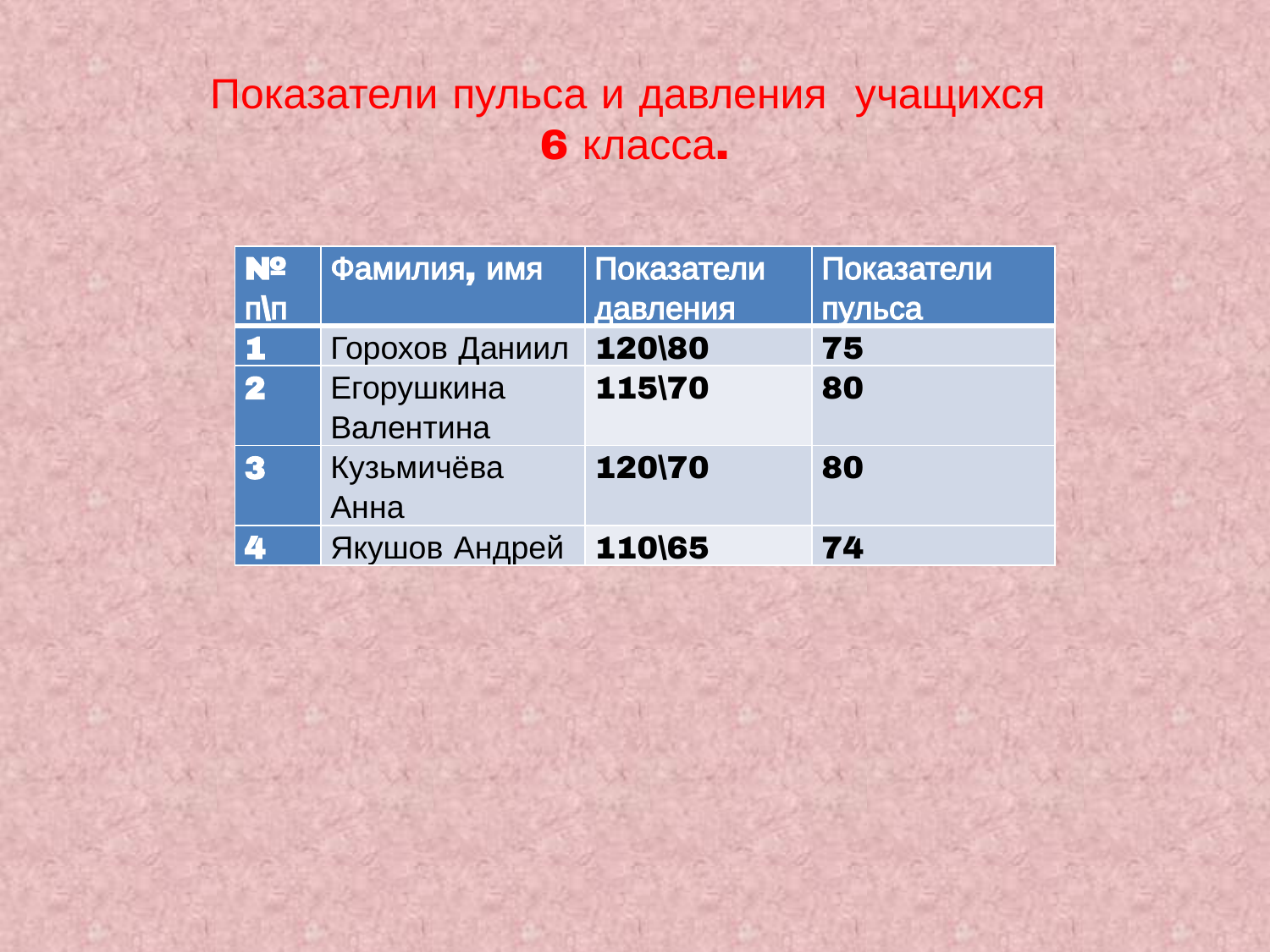

# Показатели пульса и давления  учащихся 6 класса.
| № п\п | Фамилия, имя | Показатели давления | Показатели пульса |
| --- | --- | --- | --- |
| 1 | Горохов Даниил | 120\80 | 75 |
| 2 | Егорушкина Валентина | 115\70 | 80 |
| 3 | Кузьмичёва Анна | 120\70 | 80 |
| 4 | Якушов Андрей | 110\65 | 74 |